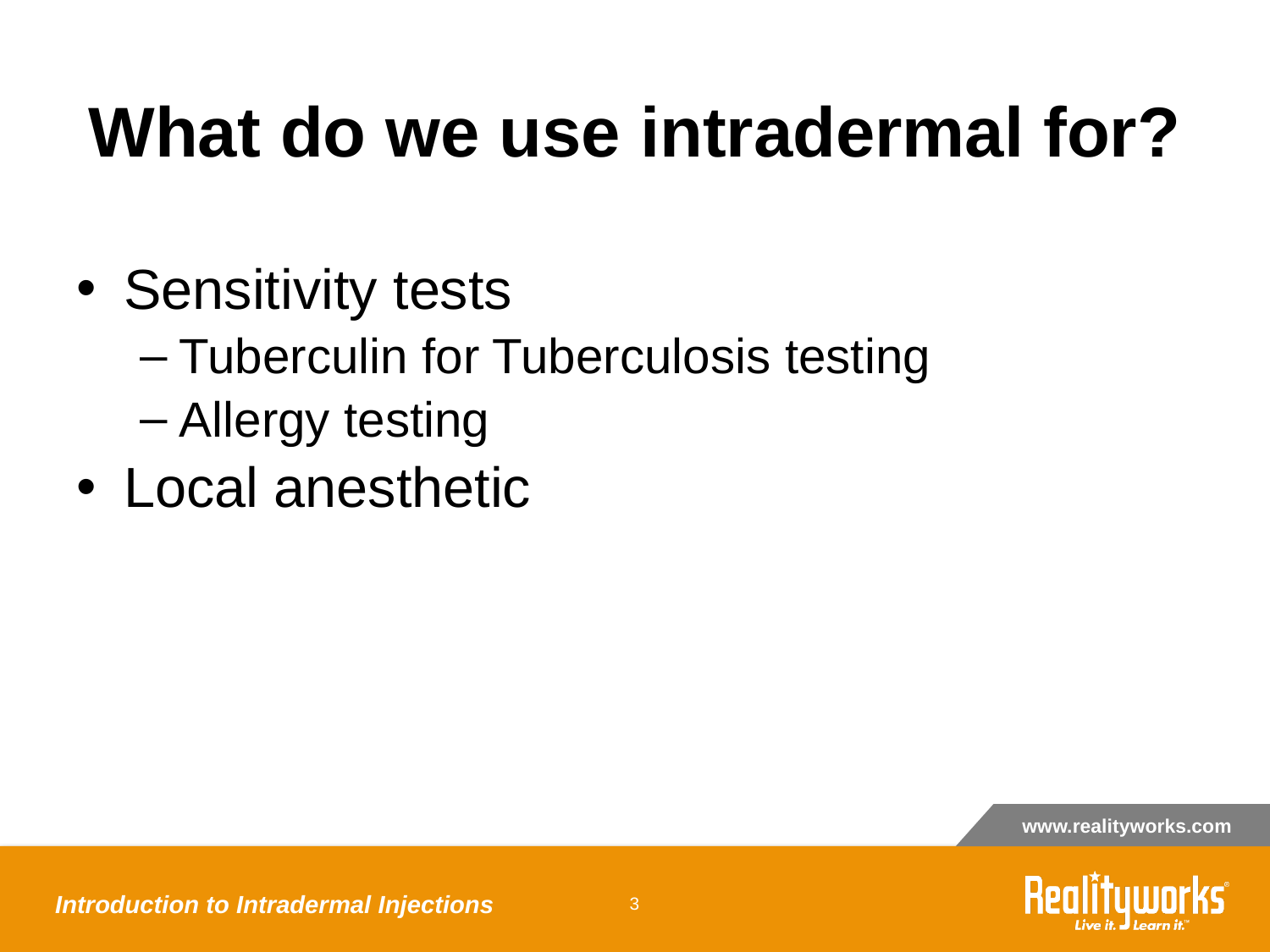

# What do we use intradermal for?
Sensitivity tests
Tuberculin for Tuberculosis testing
Allergy testing
Local anesthetic

Introduction to Intradermal Injections
3